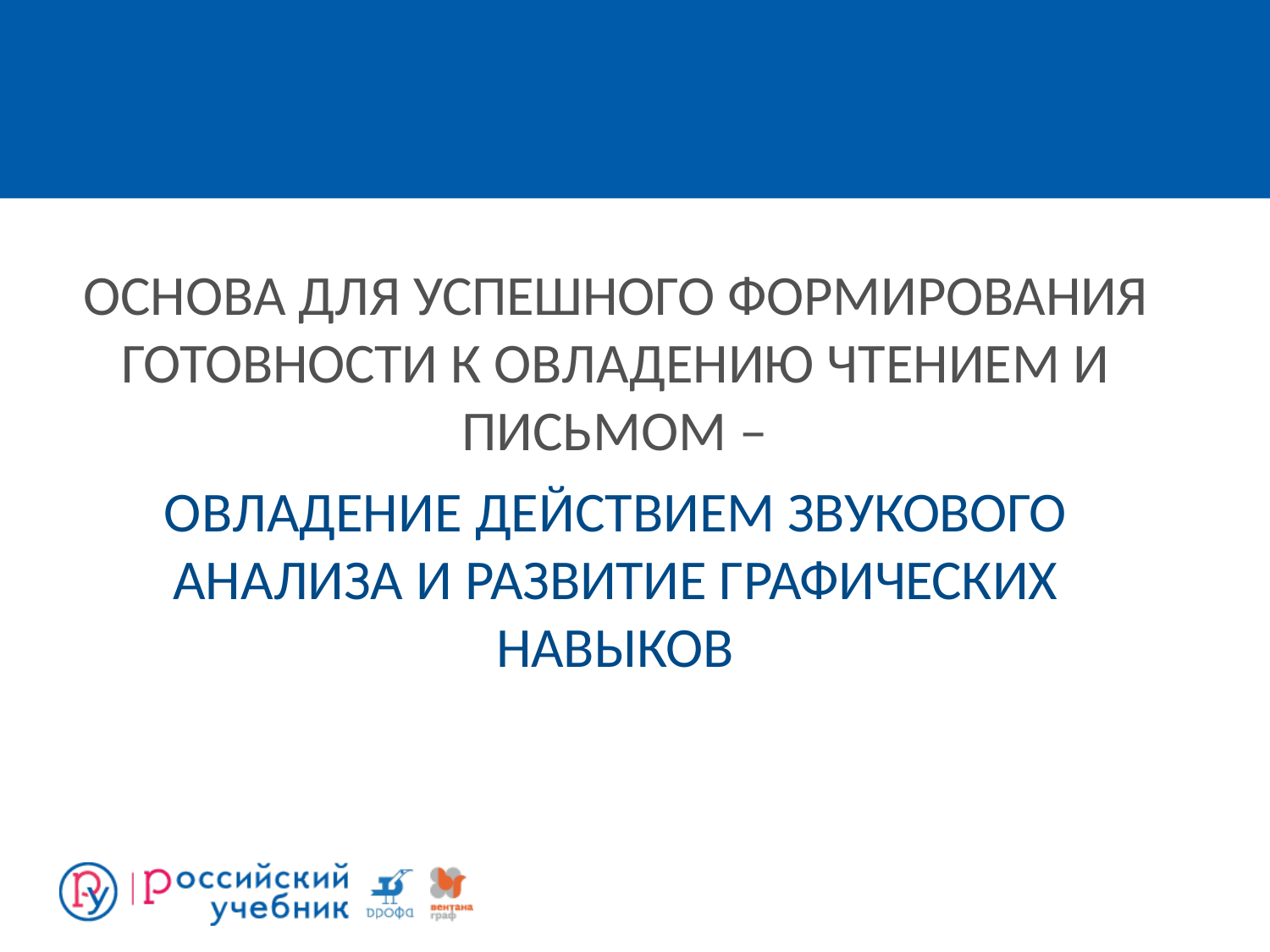

ОСНОВА ДЛЯ УСПЕШНОГО ФОРМИРОВАНИЯ ГОТОВНОСТИ К ОВЛАДЕНИЮ ЧТЕНИЕМ И
ПИСЬМОМ –
ОВЛАДЕНИЕ ДЕЙСТВИЕМ ЗВУКОВОГО АНАЛИЗА И РАЗВИТИЕ ГРАФИЧЕСКИХ НАВЫКОВ